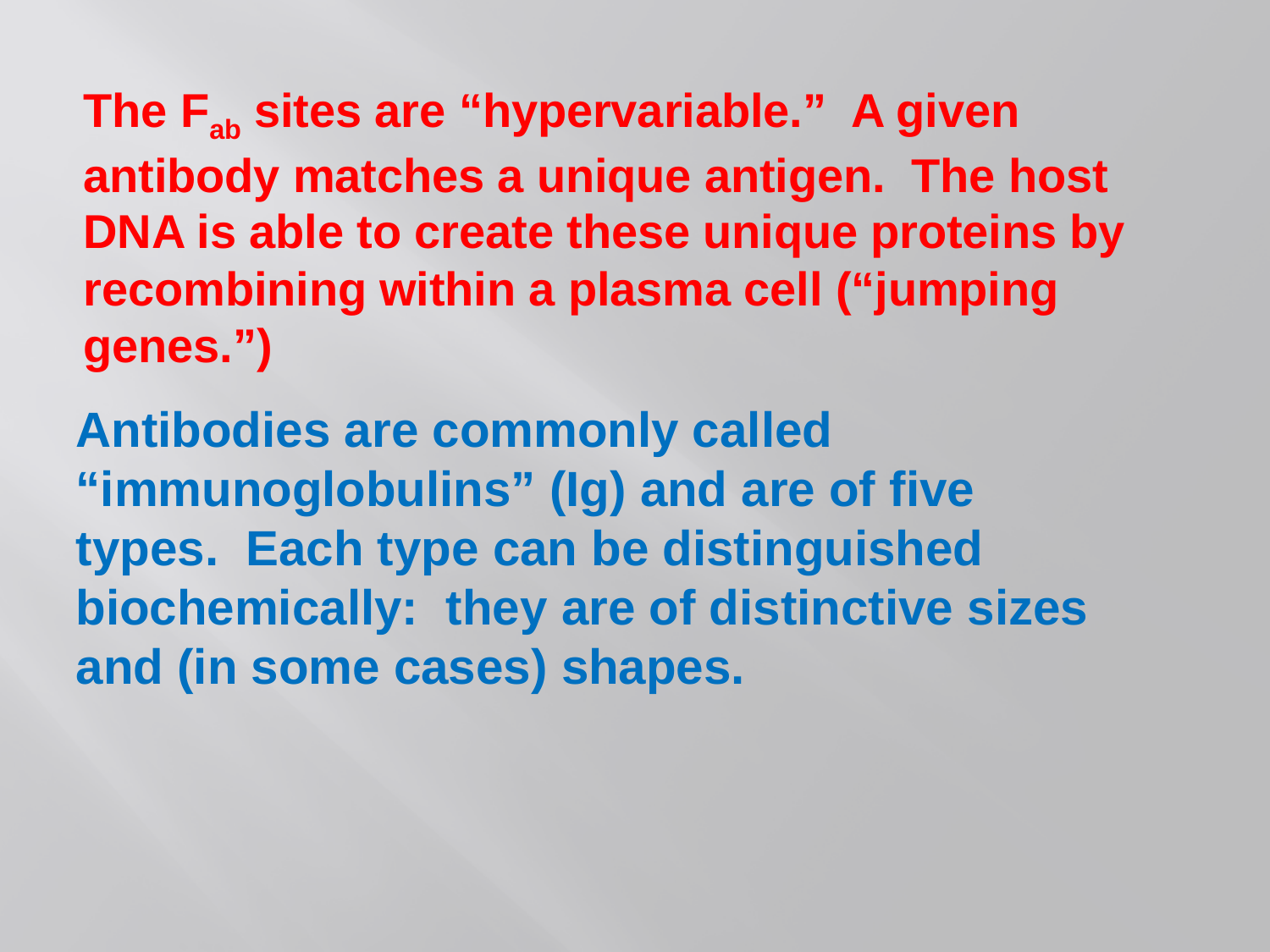

The Fab sites are “hypervariable.”  A given antibody matches a unique antigen.  The host DNA is able to create these unique proteins by recombining within a plasma cell (“jumping genes.”)
Antibodies are commonly called “immunoglobulins” (Ig) and are of five types.  Each type can be distinguished biochemically:  they are of distinctive sizes and (in some cases) shapes.